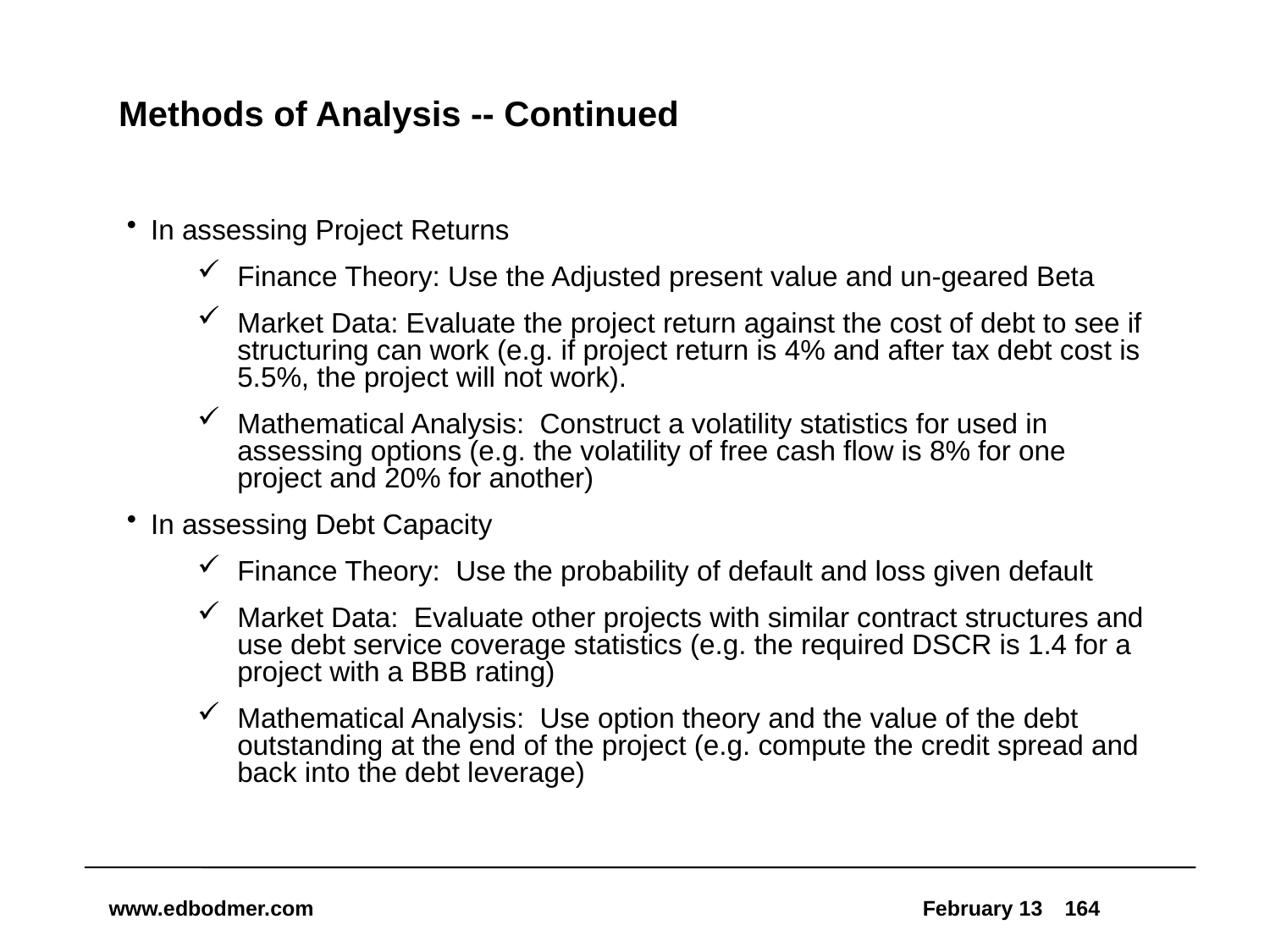

# Methods of Analysis -- Continued
In assessing Project Returns
Finance Theory: Use the Adjusted present value and un-geared Beta
Market Data: Evaluate the project return against the cost of debt to see if structuring can work (e.g. if project return is 4% and after tax debt cost is 5.5%, the project will not work).
Mathematical Analysis:  Construct a volatility statistics for used in assessing options (e.g. the volatility of free cash flow is 8% for one project and 20% for another)
In assessing Debt Capacity
Finance Theory:  Use the probability of default and loss given default
Market Data:  Evaluate other projects with similar contract structures and use debt service coverage statistics (e.g. the required DSCR is 1.4 for a project with a BBB rating)
Mathematical Analysis:  Use option theory and the value of the debt outstanding at the end of the project (e.g. compute the credit spread and back into the debt leverage)